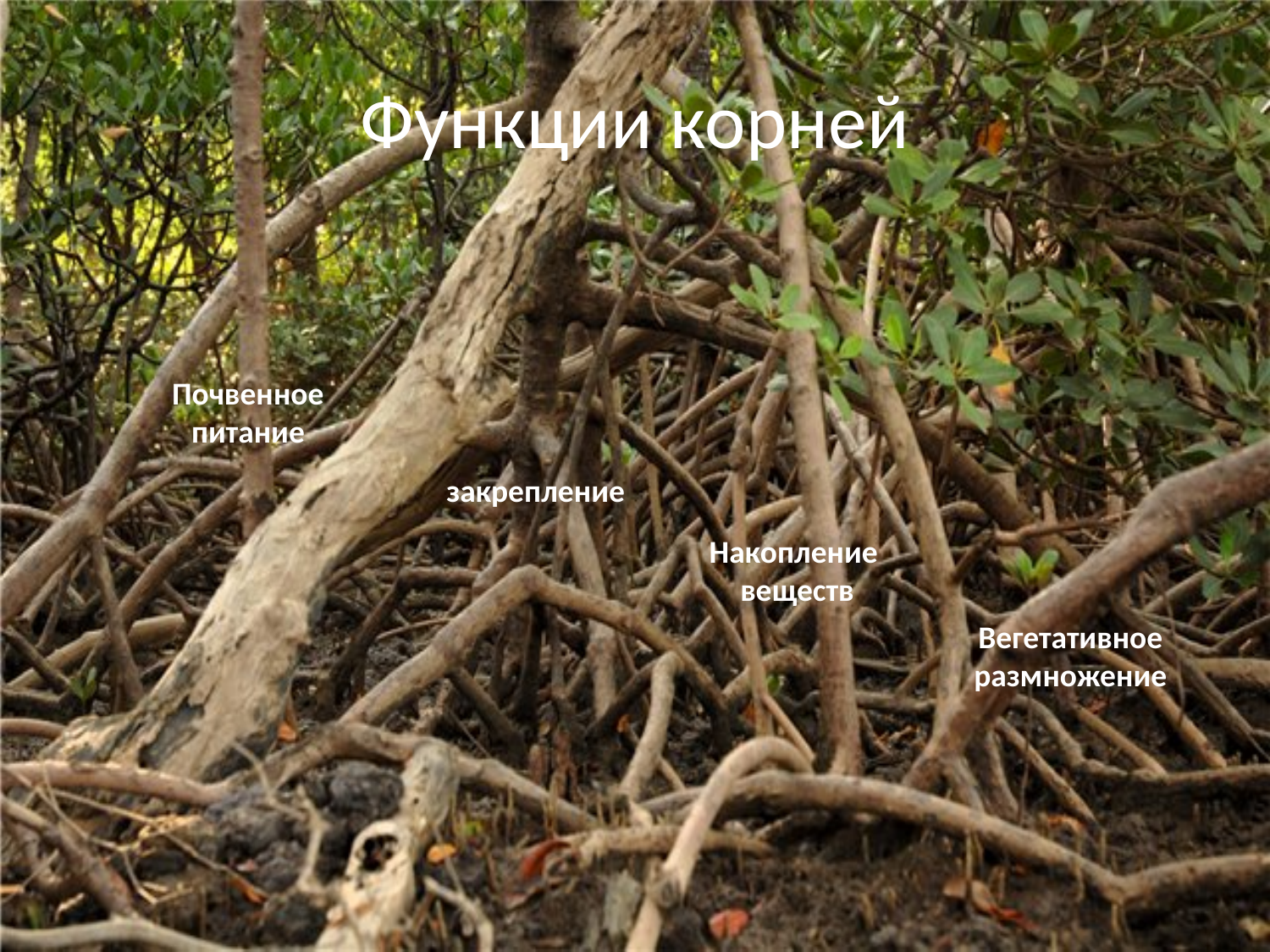

# Функции корней
Почвенное питание
закрепление
Накопление
 веществ
Вегетативное размножение